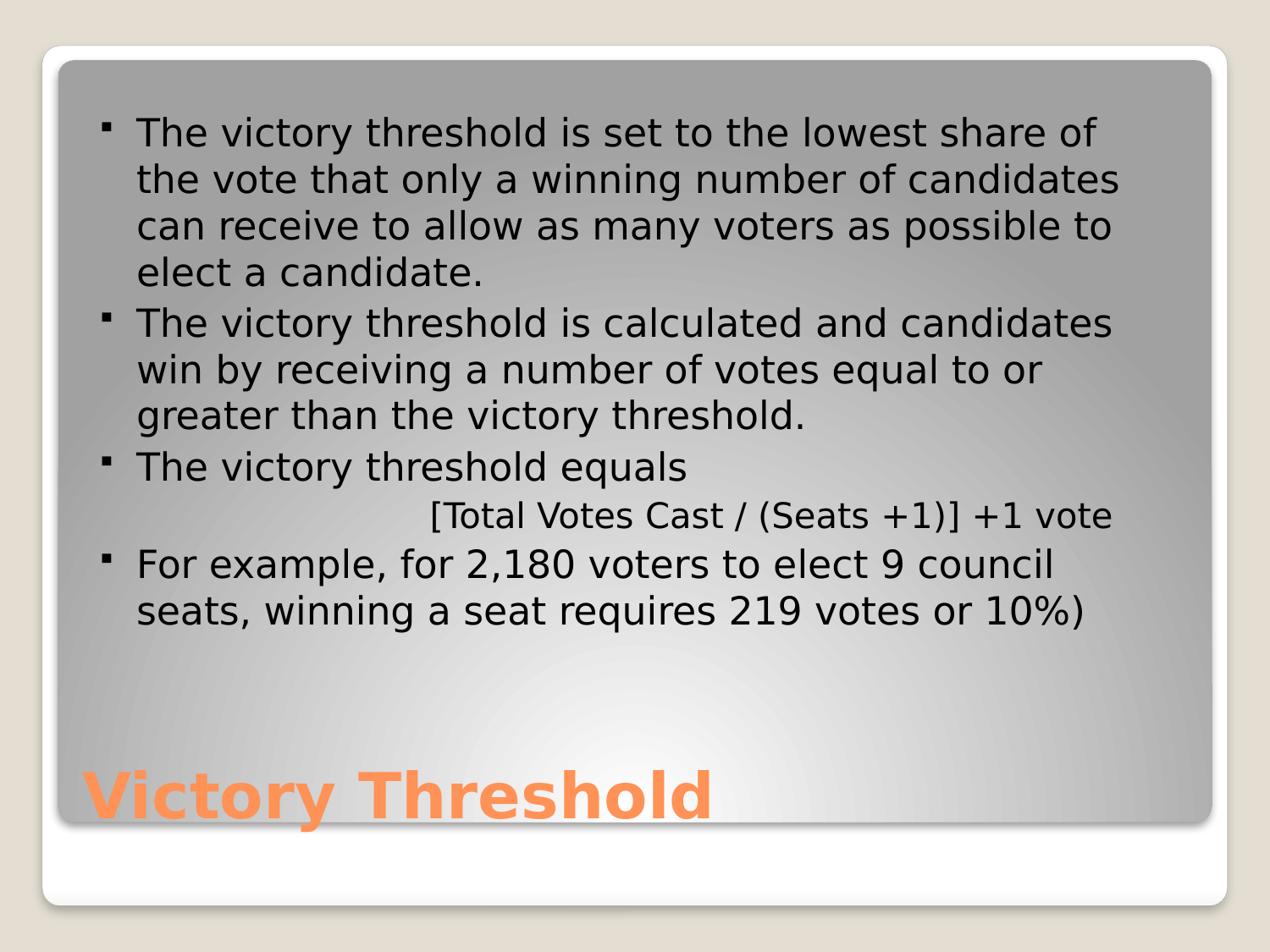

The victory threshold is set to the lowest share of the vote that only a winning number of candidates can receive to allow as many voters as possible to elect a candidate.
The victory threshold is calculated and candidates win by receiving a number of votes equal to or greater than the victory threshold.
The victory threshold equals
			[Total Votes Cast / (Seats +1)] +1 vote
For example, for 2,180 voters to elect 9 council seats, winning a seat requires 219 votes or 10%)
# Victory Threshold